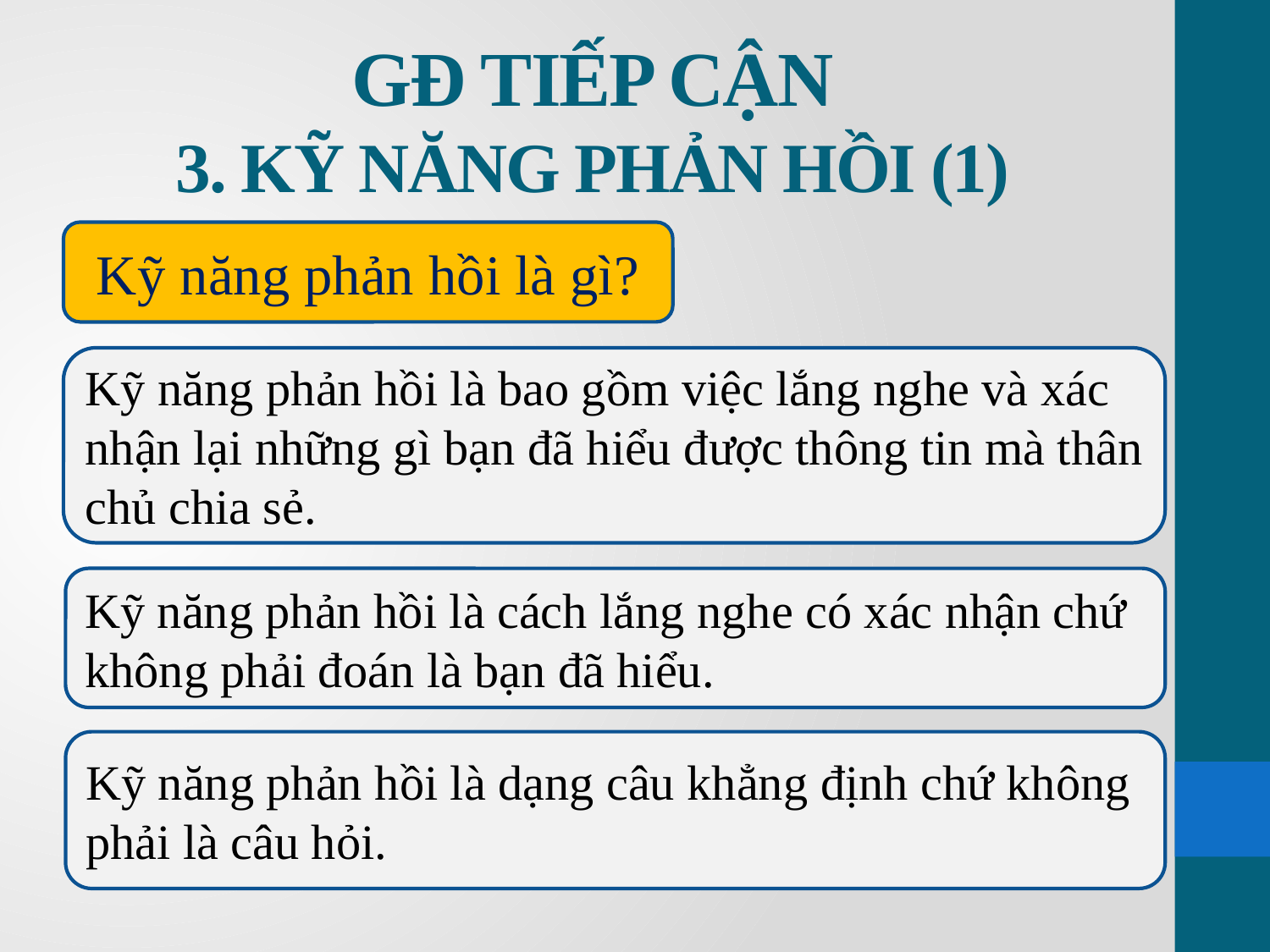

# GĐ TIẾP CẬN 3. KỸ NĂNG PHẢN HỒI (1)

Kỹ năng phản hồi là gì?
Kỹ năng phản hồi là bao gồm việc lắng nghe và xác nhận lại những gì bạn đã hiểu được thông tin mà thân chủ chia sẻ.
Kỹ năng phản hồi là cách lắng nghe có xác nhận chứ không phải đoán là bạn đã hiểu.
Kỹ năng phản hồi là dạng câu khẳng định chứ không phải là câu hỏi.